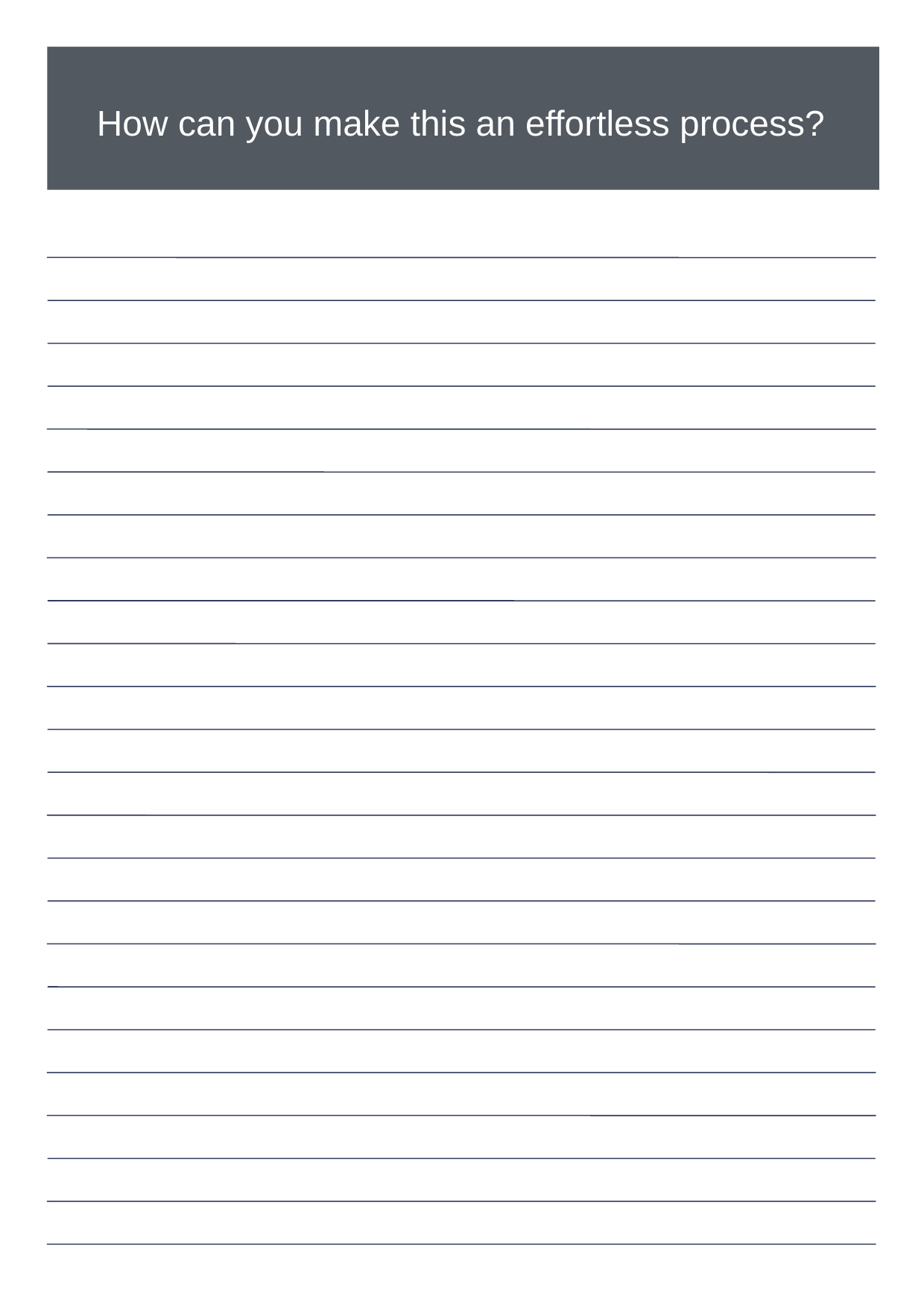

How can you make this an effortless process?